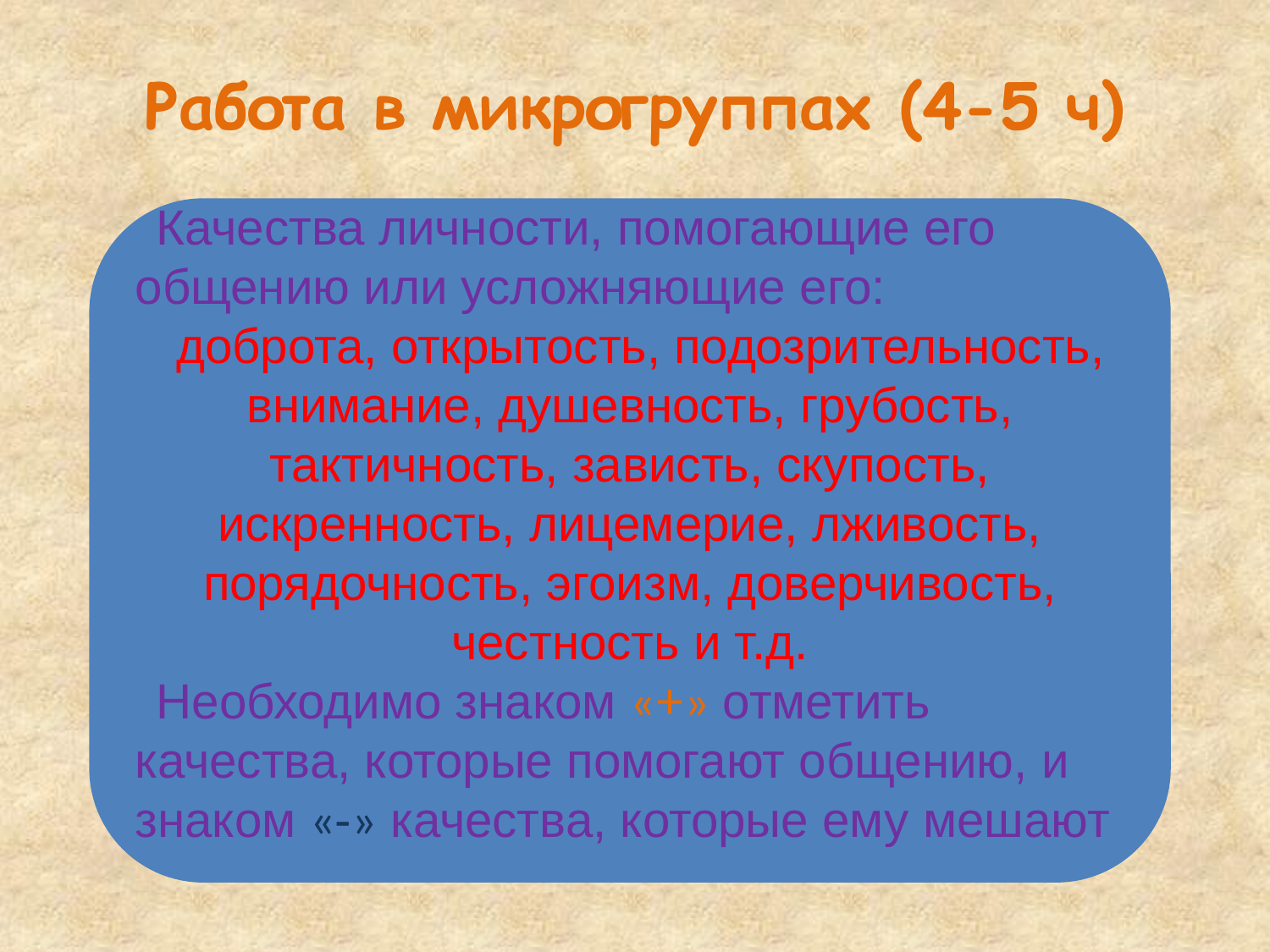

# Работа в микрогруппах (4-5 ч)
Качества личности, помогающие его общению или усложняющие его:
доброта, открытость, подозрительность, внимание, душевность, грубость, тактичность, зависть, скупость, искренность, лицемерие, лживость, порядочность, эгоизм, доверчивость, честность и т.д.
Необходимо знаком «+» отметить качества, которые помогают общению, и знаком «-» качества, которые ему мешают